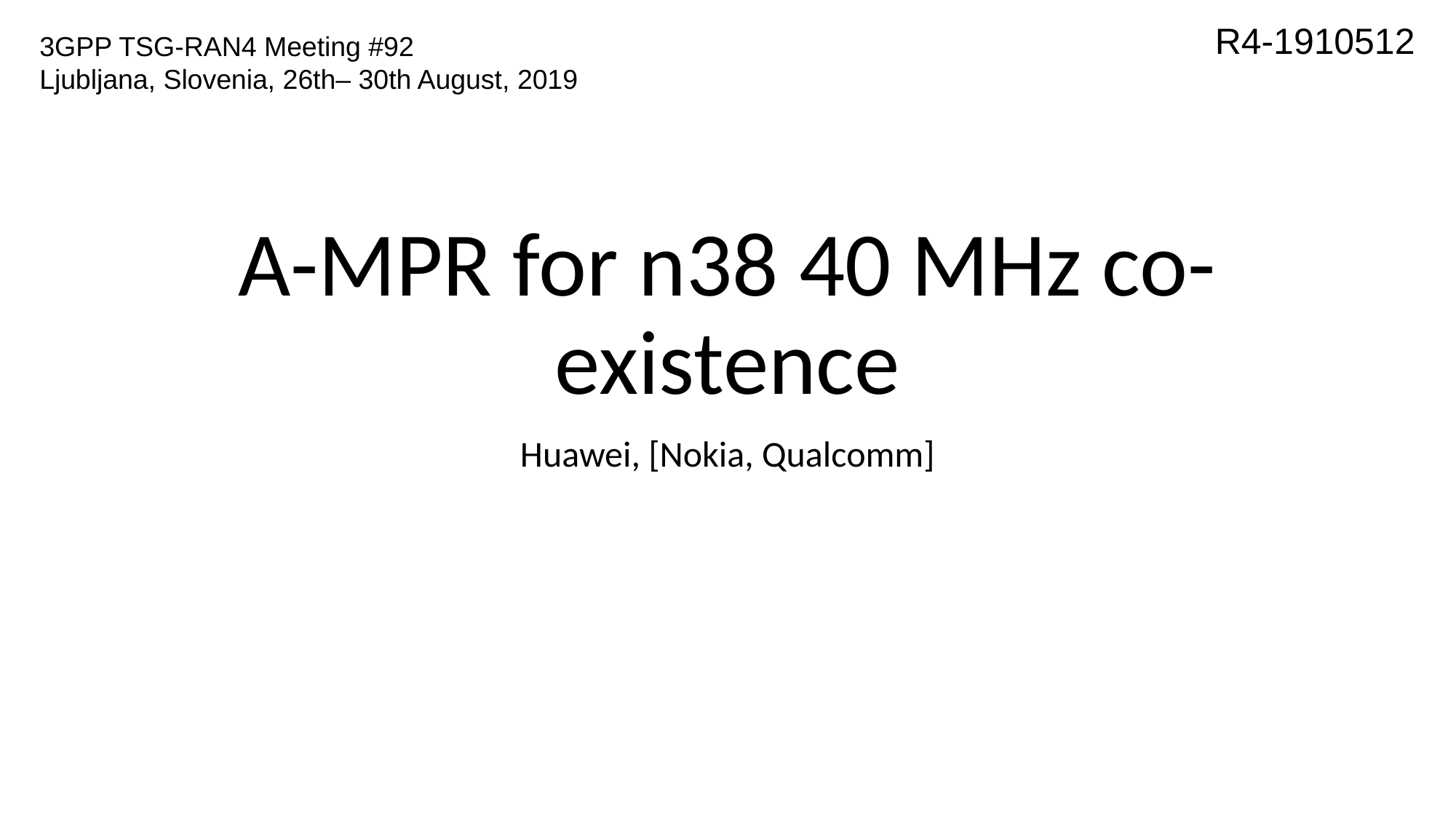

R4-1910512
3GPP TSG-RAN4 Meeting #92
Ljubljana, Slovenia, 26th– 30th August, 2019

# A-MPR for n38 40 MHz co-existence
Huawei, [Nokia, Qualcomm]